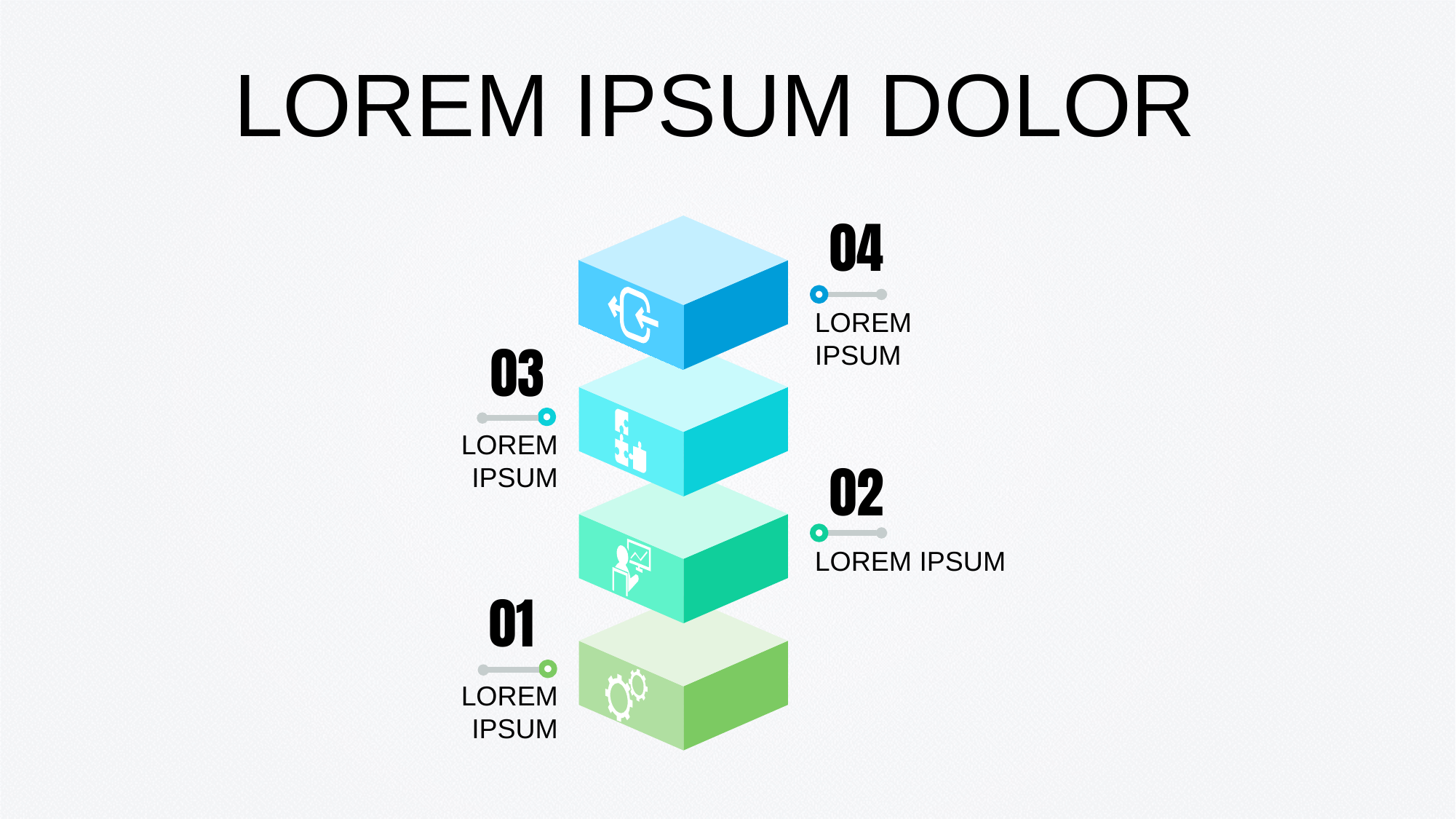

# LOREM IPSUM DOLOR
04

LOREM IPSUM
03

LOREM IPSUM
02

LOREM IPSUM
01

LOREM IPSUM